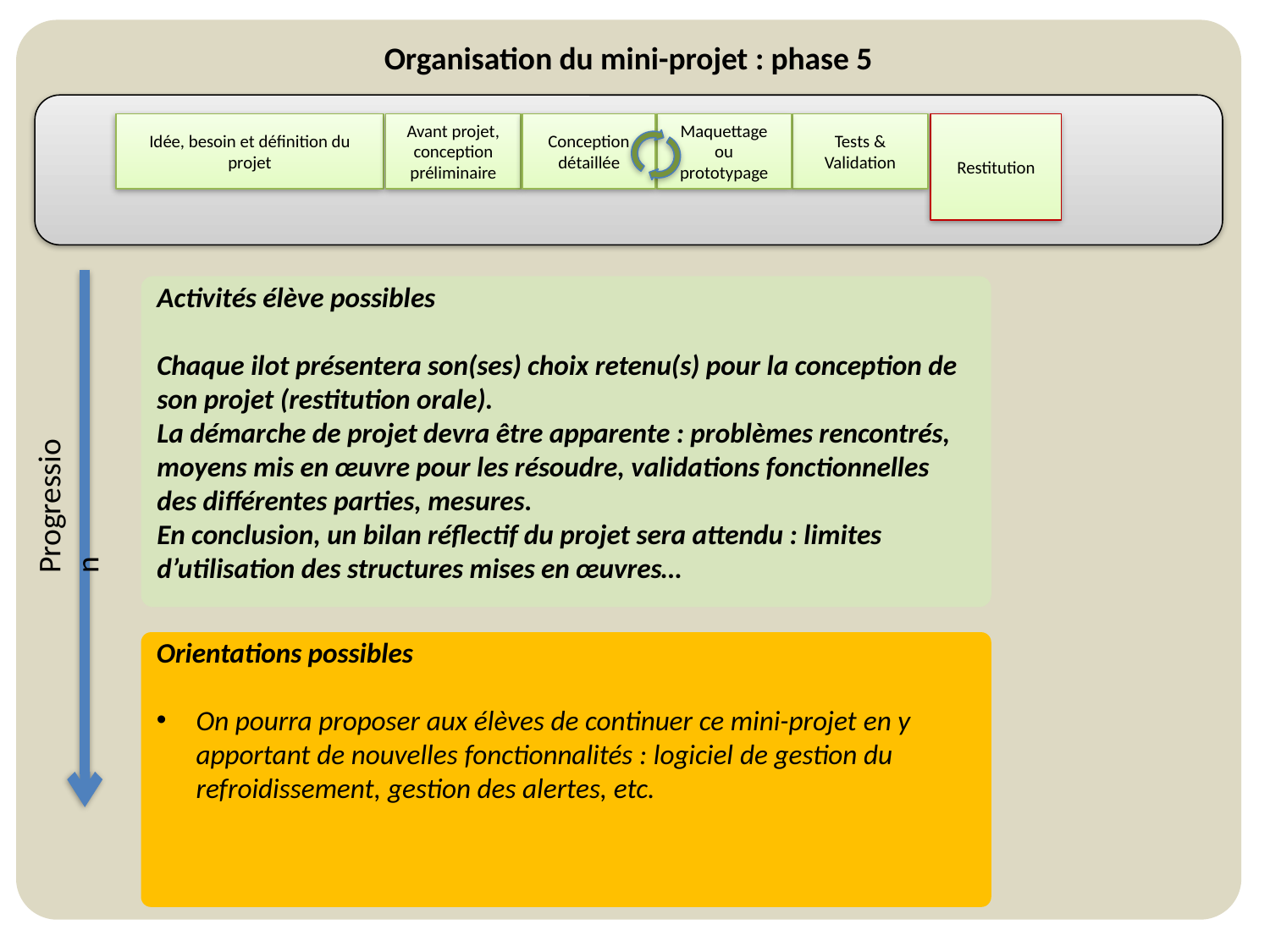

Organisation du mini-projet : phase 5

Idée, besoin et définition du projet
Avant projet, conception préliminaire
Conception détaillée
Maquettage ou prototypage
Tests & Validation
Restitution

Activités élève possibles

Chaque ilot présentera son(ses) choix retenu(s) pour la conception de son projet (restitution orale).
La démarche de projet devra être apparente : problèmes rencontrés, moyens mis en œuvre pour les résoudre, validations fonctionnelles des différentes parties, mesures.
En conclusion, un bilan réflectif du projet sera attendu : limites d’utilisation des structures mises en œuvres…
Progression
Orientations possibles

On pourra proposer aux élèves de continuer ce mini-projet en y apportant de nouvelles fonctionnalités : logiciel de gestion du refroidissement, gestion des alertes, etc.